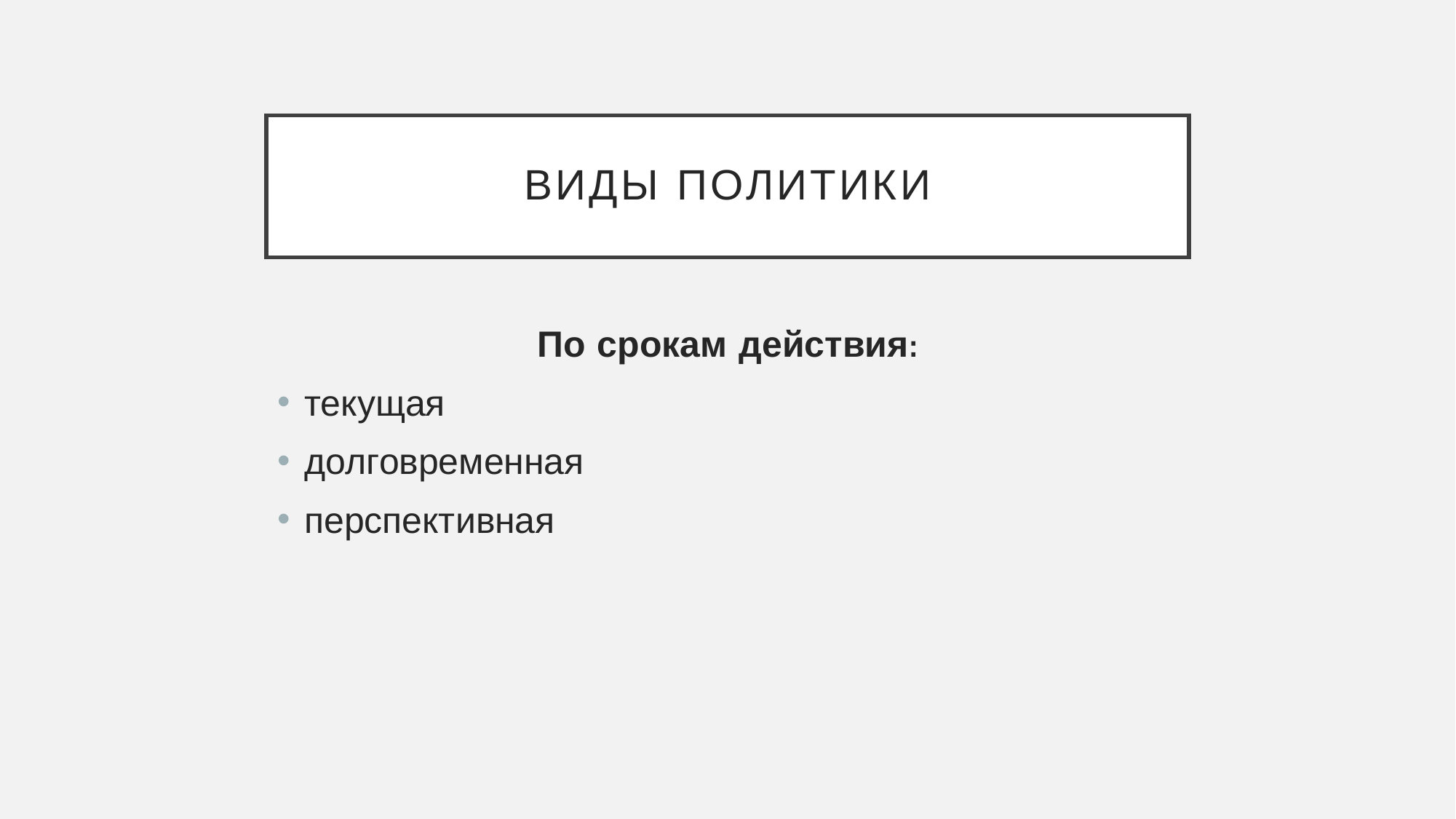

# Виды политики
По срокам действия:
текущая
долговременная
перспективная